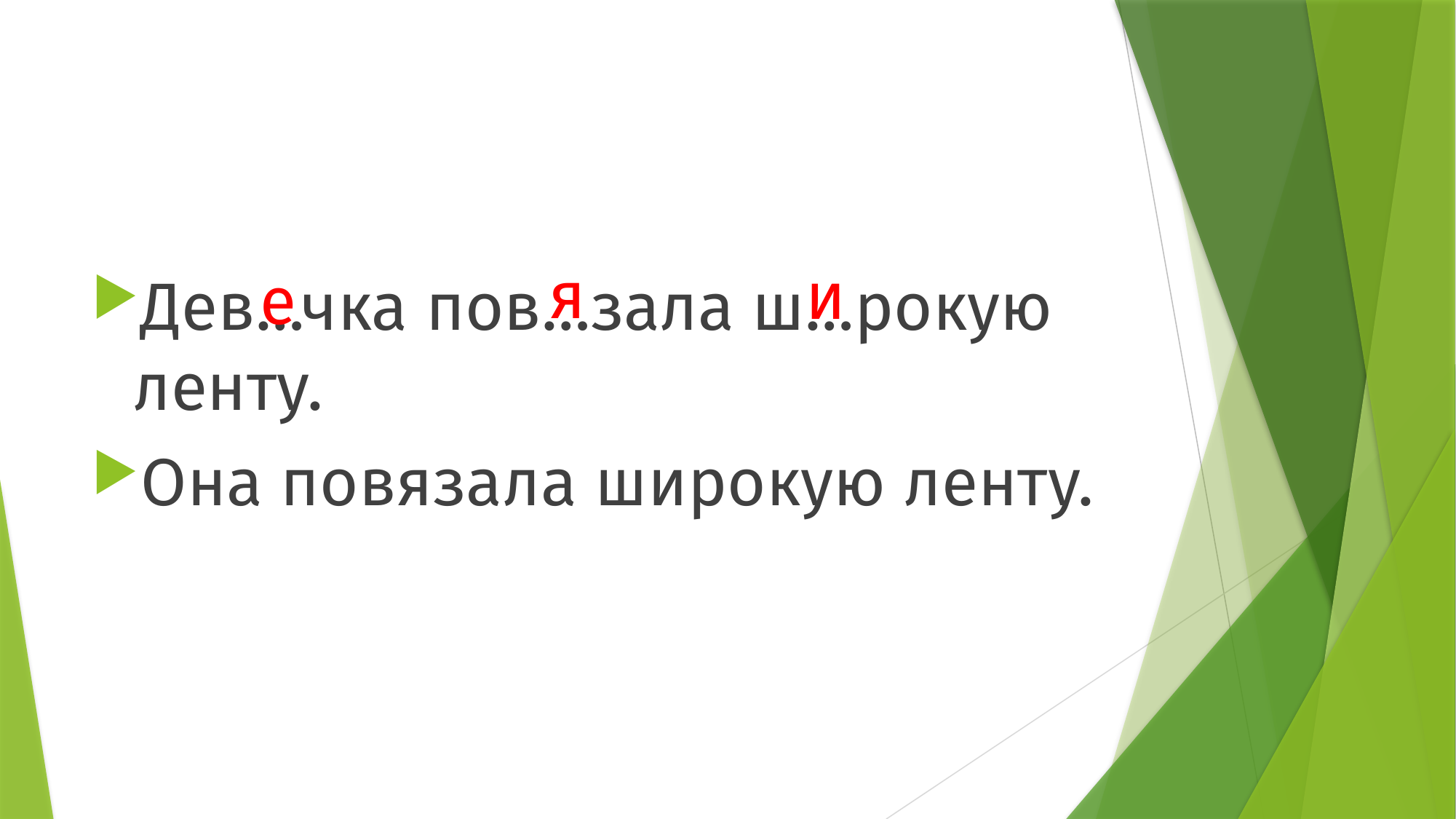

#
Дев…чка пов…зала ш…рокую ленту.
Она повязала широкую ленту.
е
я
и